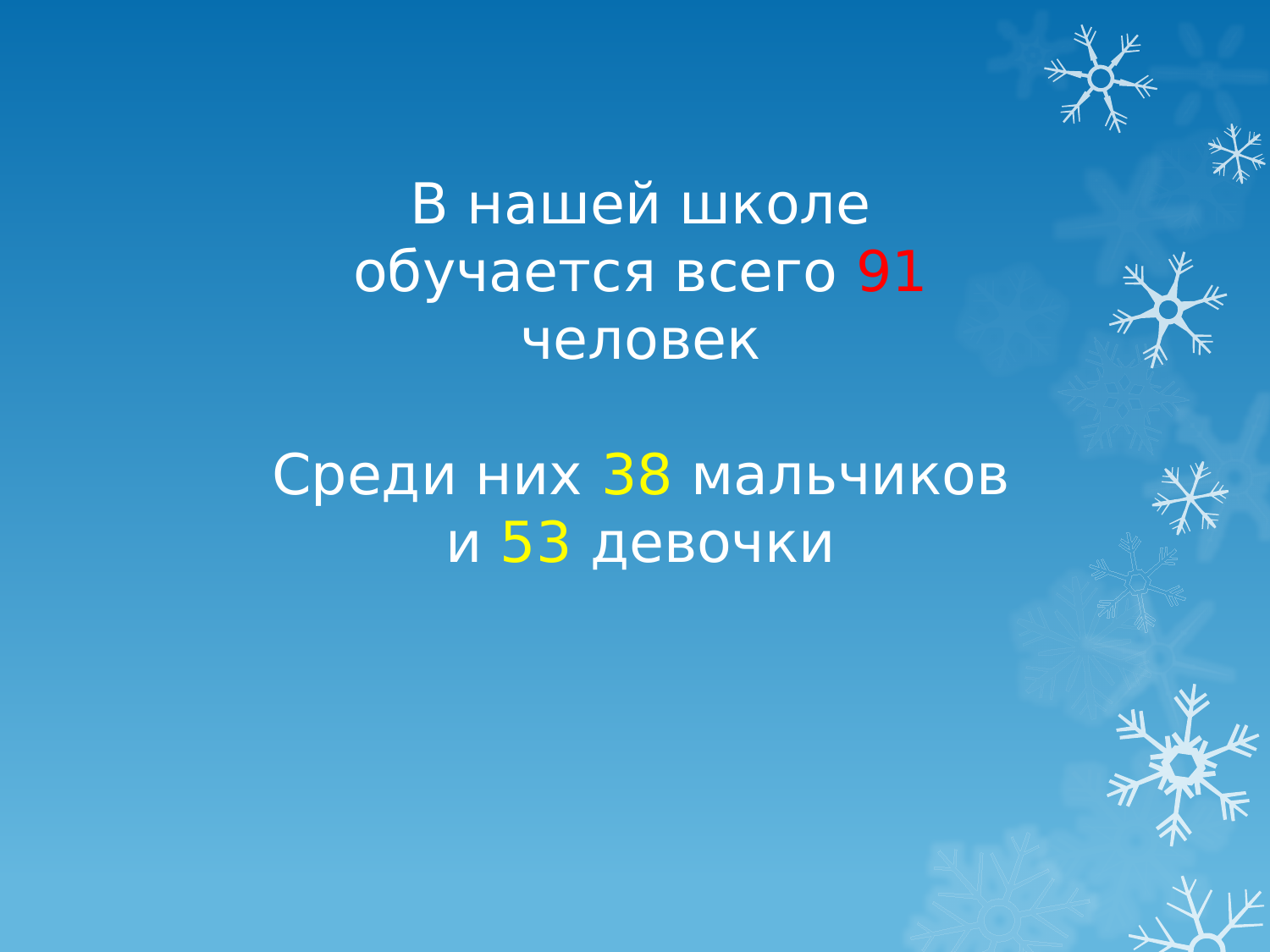

В нашей школе обучается всего 91 человек

Среди них 38 мальчиков и 53 девочки